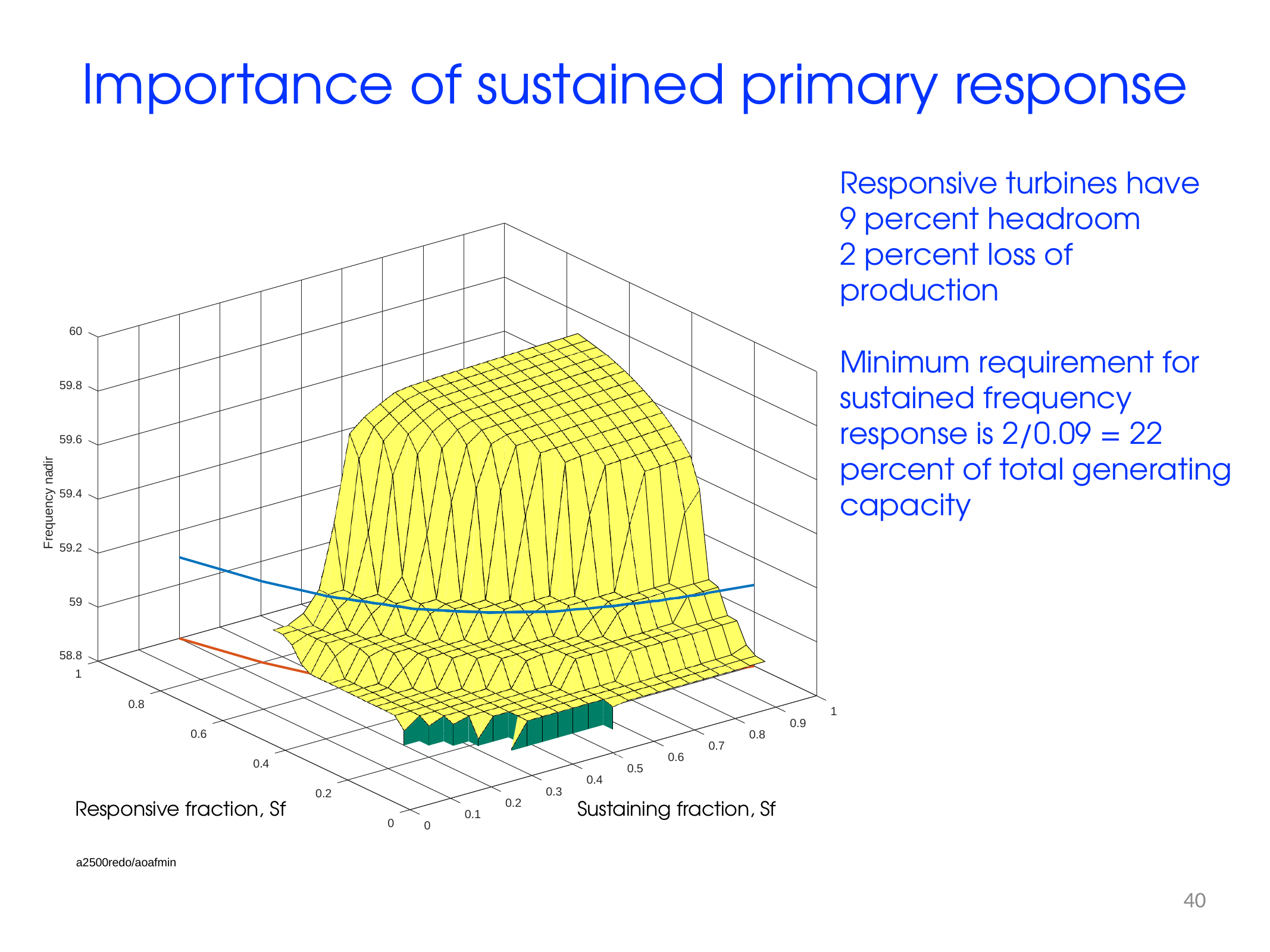

Importance of sustained primary response
Responsive turbines have 9 percent headroom
2 percent loss of production

Minimum requirement for sustained frequency response is 2/0.09 = 22 percent of total generating capacity

60

59.8

59.6

Frequency nadir

59.4

59.2

59

58.8
1

0.8

1

0.9

0.6
0.8

0.7

0.6

0.4
0.5

0.4
Y Responsive frac

0.3
0.2

0.2
Responsive fraction, Sf
Sustaining fraction, Sf
X Droop frac

0.1

0
0
a2500redo/aoafmin
40